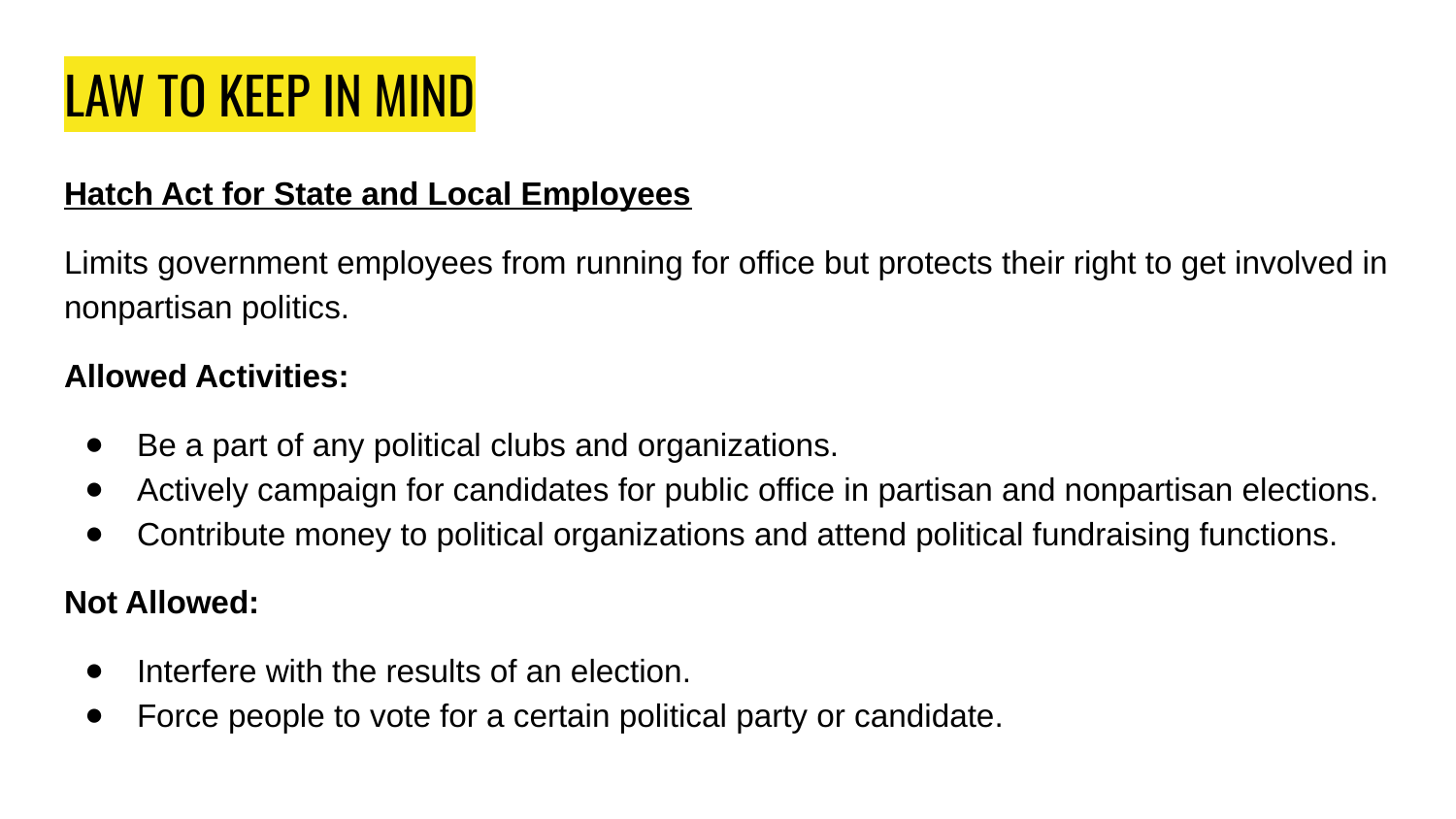

# LAW TO KEEP IN MIND
Hatch Act for State and Local Employees
Limits government employees from running for office but protects their right to get involved in nonpartisan politics.
Allowed Activities:
Be a part of any political clubs and organizations.
Actively campaign for candidates for public office in partisan and nonpartisan elections.
Contribute money to political organizations and attend political fundraising functions.
Not Allowed:
Interfere with the results of an election.
Force people to vote for a certain political party or candidate.